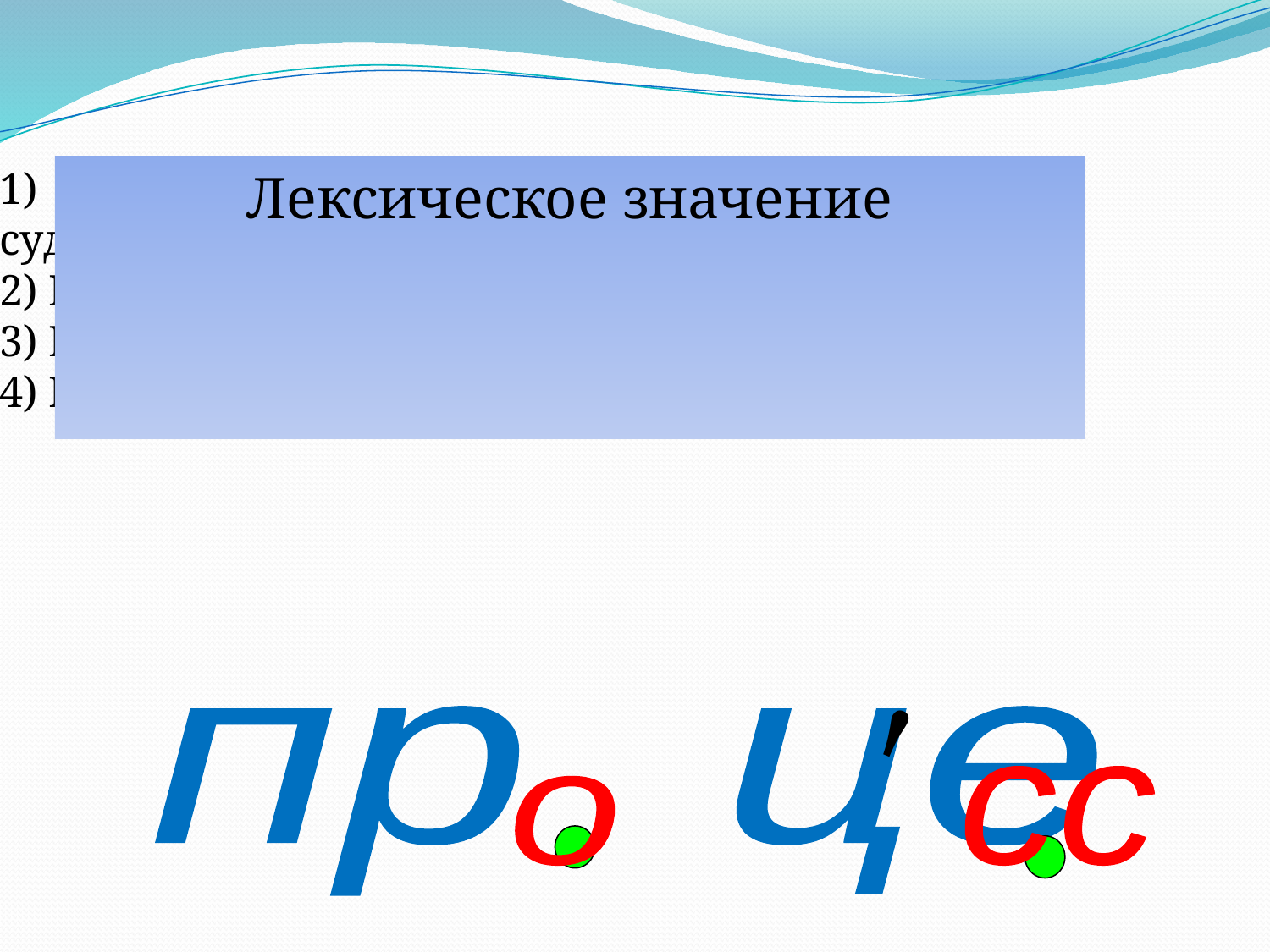

Лексическое значение

Процесс - Порядок разбирательства
судебных и административных дел
2) Процесс - Развивающаяся болезнь
3) Процесс - Само такое дело
4) Процесс - Ход, развитие какого-нибудь явления
′
пр  це
сс
о